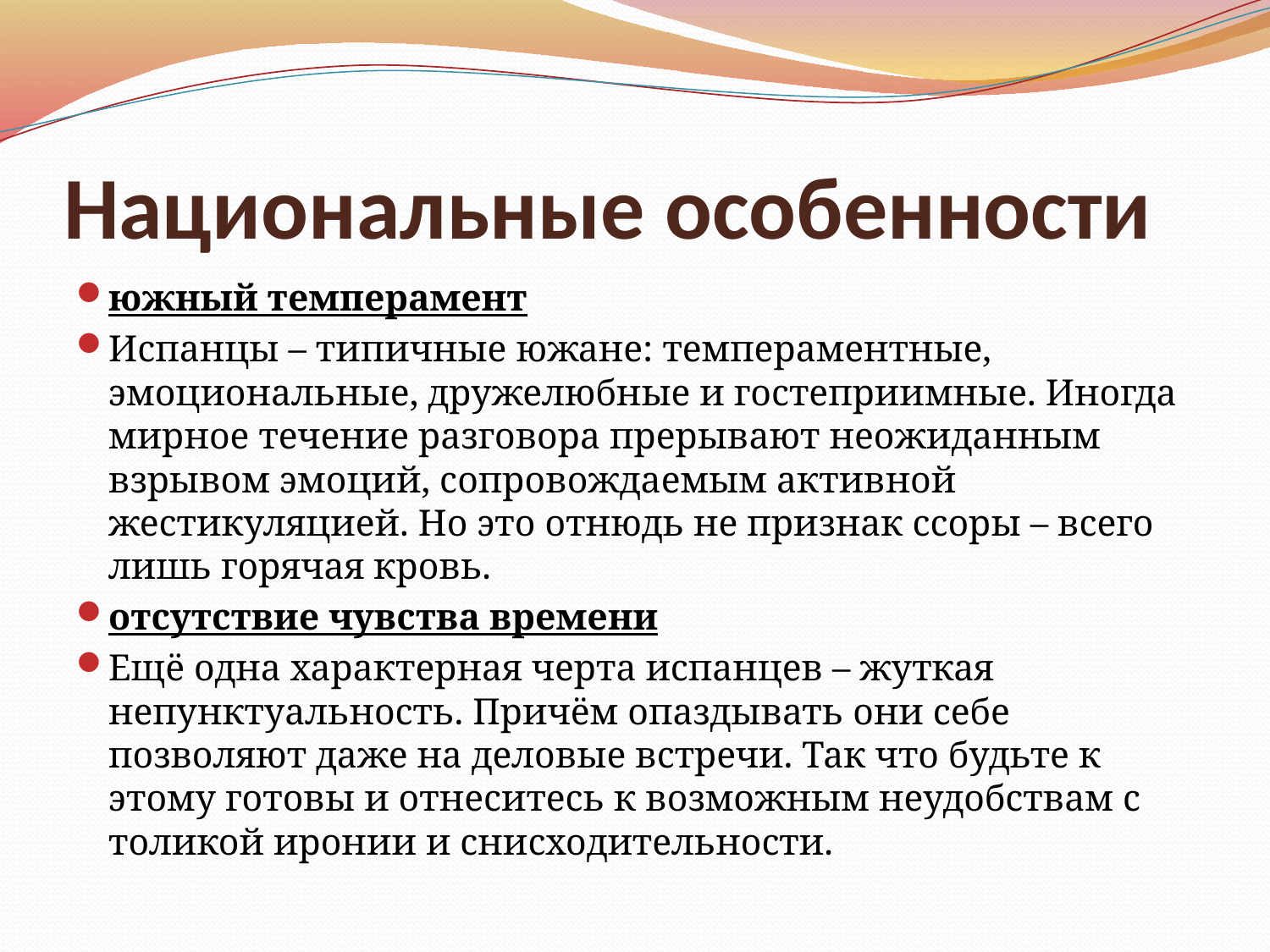

# Национальные особенности
южный темперамент
Испанцы – типичные южане: темпераментные, эмоциональные, дружелюбные и гостеприимные. Иногда мирное течение разговора прерывают неожиданным взрывом эмоций, сопровождаемым активной жестикуляцией. Но это отнюдь не признак ссоры – всего лишь горячая кровь.
отсутствие чувства времени
Ещё одна характерная черта испанцев – жуткая непунктуальность. Причём опаздывать они себе позволяют даже на деловые встречи. Так что будьте к этому готовы и отнеситесь к возможным неудобствам с толикой иронии и снисходительности.